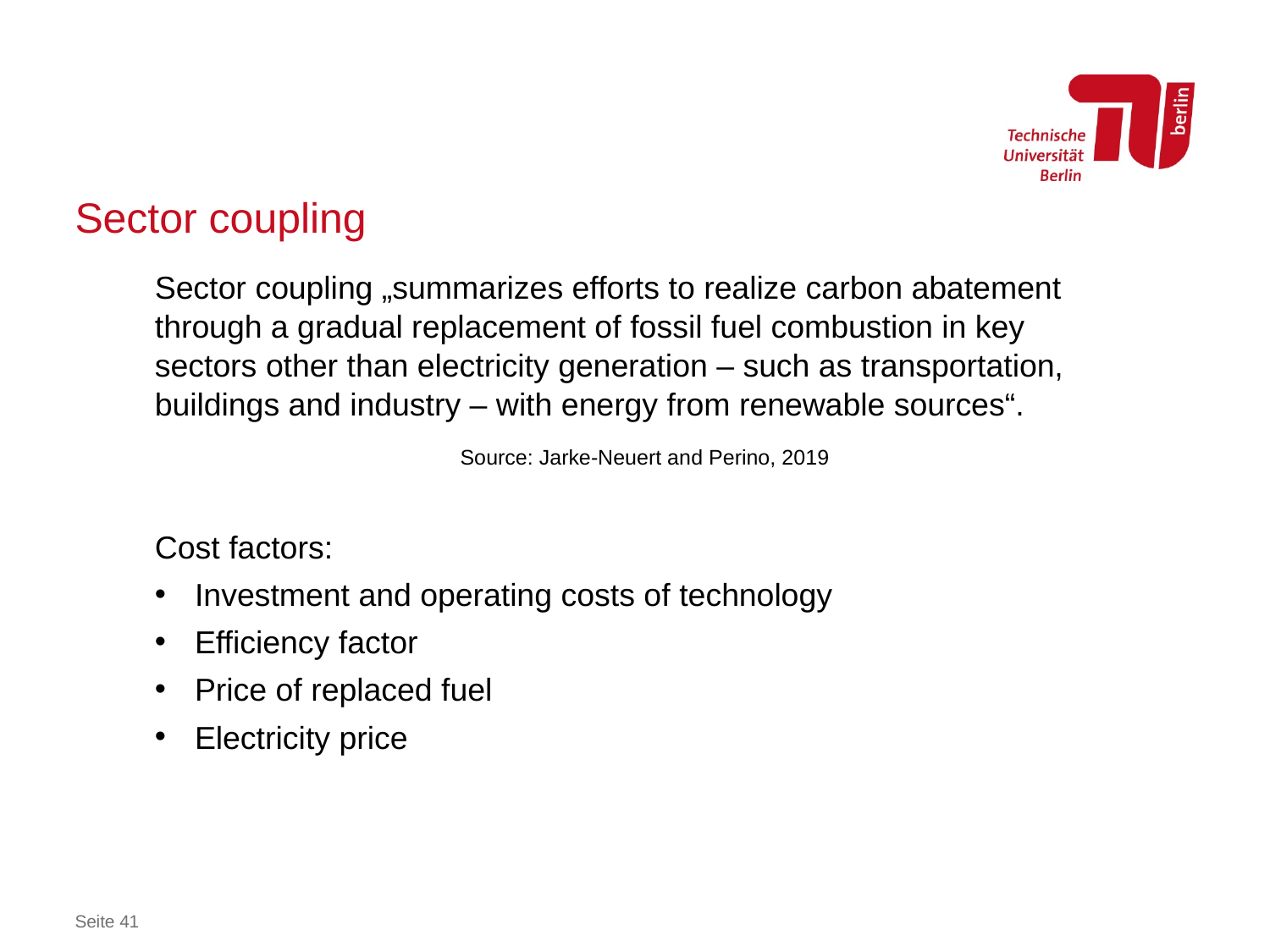

# Sector coupling
Sector coupling „summarizes efforts to realize carbon abatement through a gradual replacement of fossil fuel combustion in key sectors other than electricity generation – such as transportation, buildings and industry – with energy from renewable sources“.

Cost factors:
Investment and operating costs of technology
Efficiency factor
Price of replaced fuel
Electricity price

Source: Jarke-Neuert and Perino, 2019
Seite 41